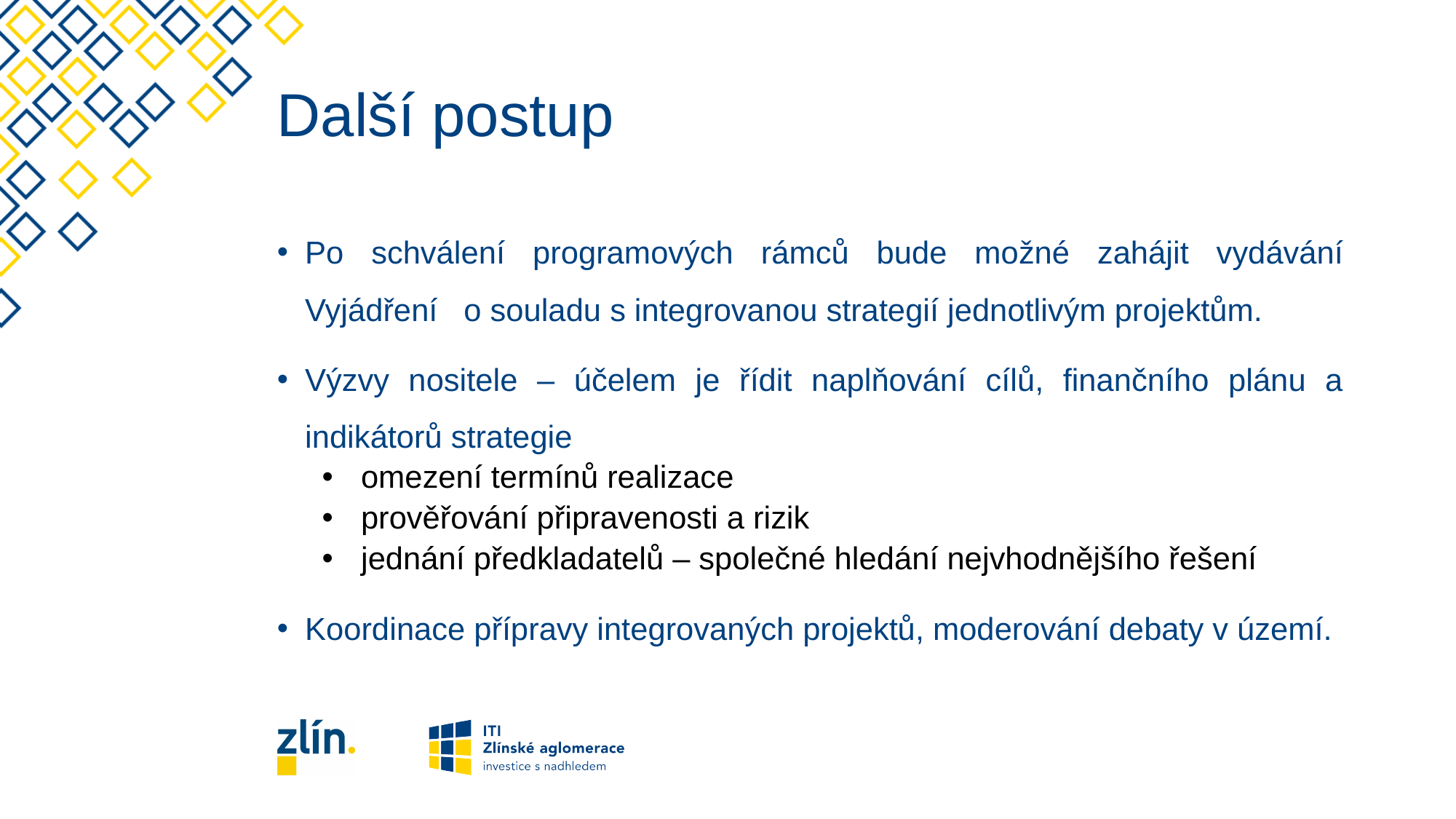

# Další postup
Po schválení programových rámců bude možné zahájit vydávání Vyjádření   o souladu s integrovanou strategií jednotlivým projektům.
Výzvy nositele – účelem je řídit naplňování cílů, finančního plánu a indikátorů strategie
omezení termínů realizace
prověřování připravenosti a rizik
jednání předkladatelů – společné hledání nejvhodnějšího řešení
Koordinace přípravy integrovaných projektů, moderování debaty v území.